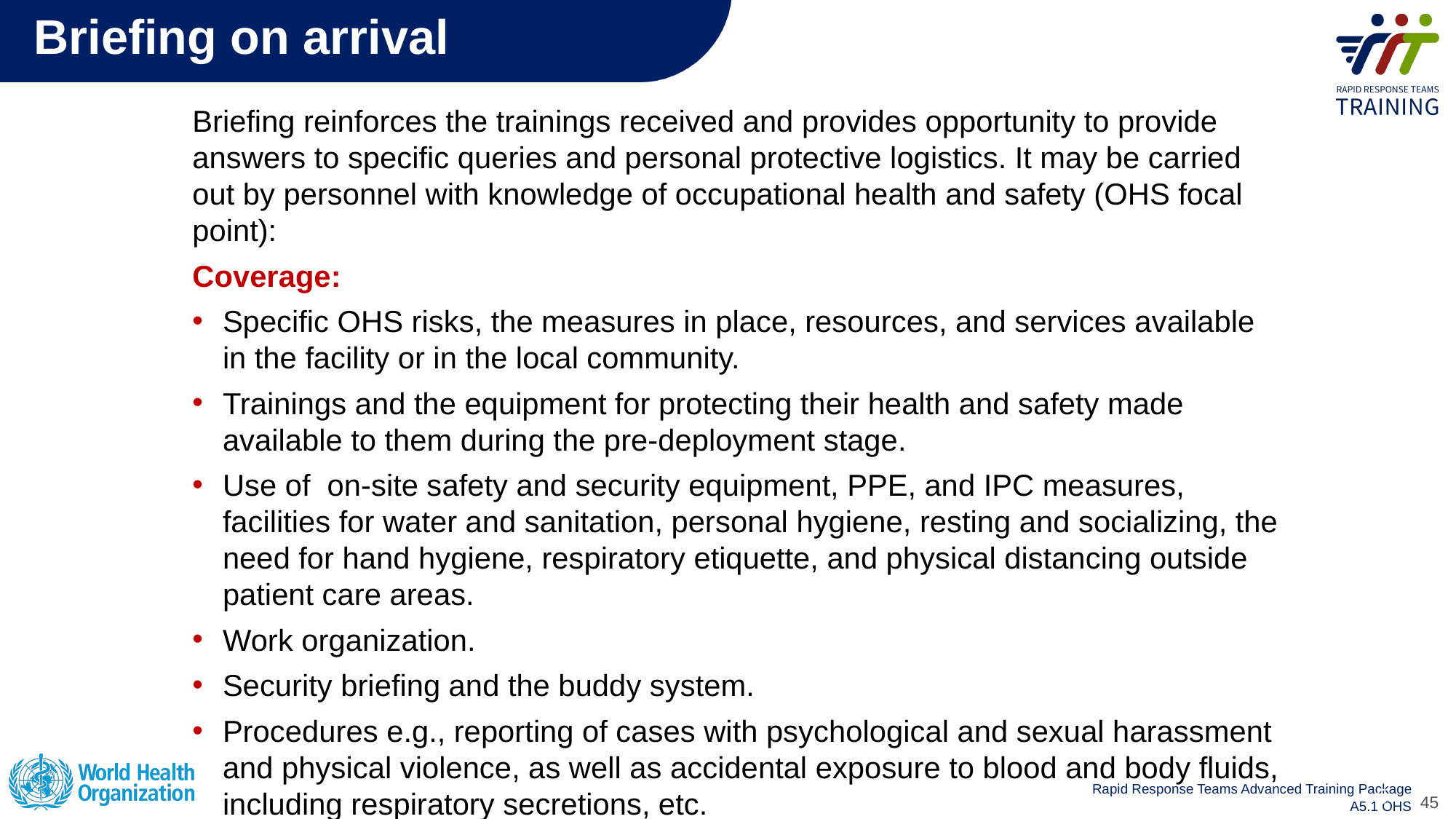

# Briefing on arrival
Briefing reinforces the trainings received and provides opportunity to provide answers to specific queries and personal protective logistics. It may be carried out by personnel with knowledge of occupational health and safety (OHS focal point):
Coverage:
Specific OHS risks, the measures in place, resources, and services available in the facility or in the local community.
Trainings and the equipment for protecting their health and safety made available to them during the pre-deployment stage.
Use of  on-site safety and security equipment, PPE, and IPC measures, facilities for water and sanitation, personal hygiene, resting and socializing, the need for hand hygiene, respiratory etiquette, and physical distancing outside patient care areas.
Work organization.
Security briefing and the buddy system.
Procedures e.g., reporting of cases with psychological and sexual harassment and physical violence, as well as accidental exposure to blood and body fluids, including respiratory secretions, etc.
45